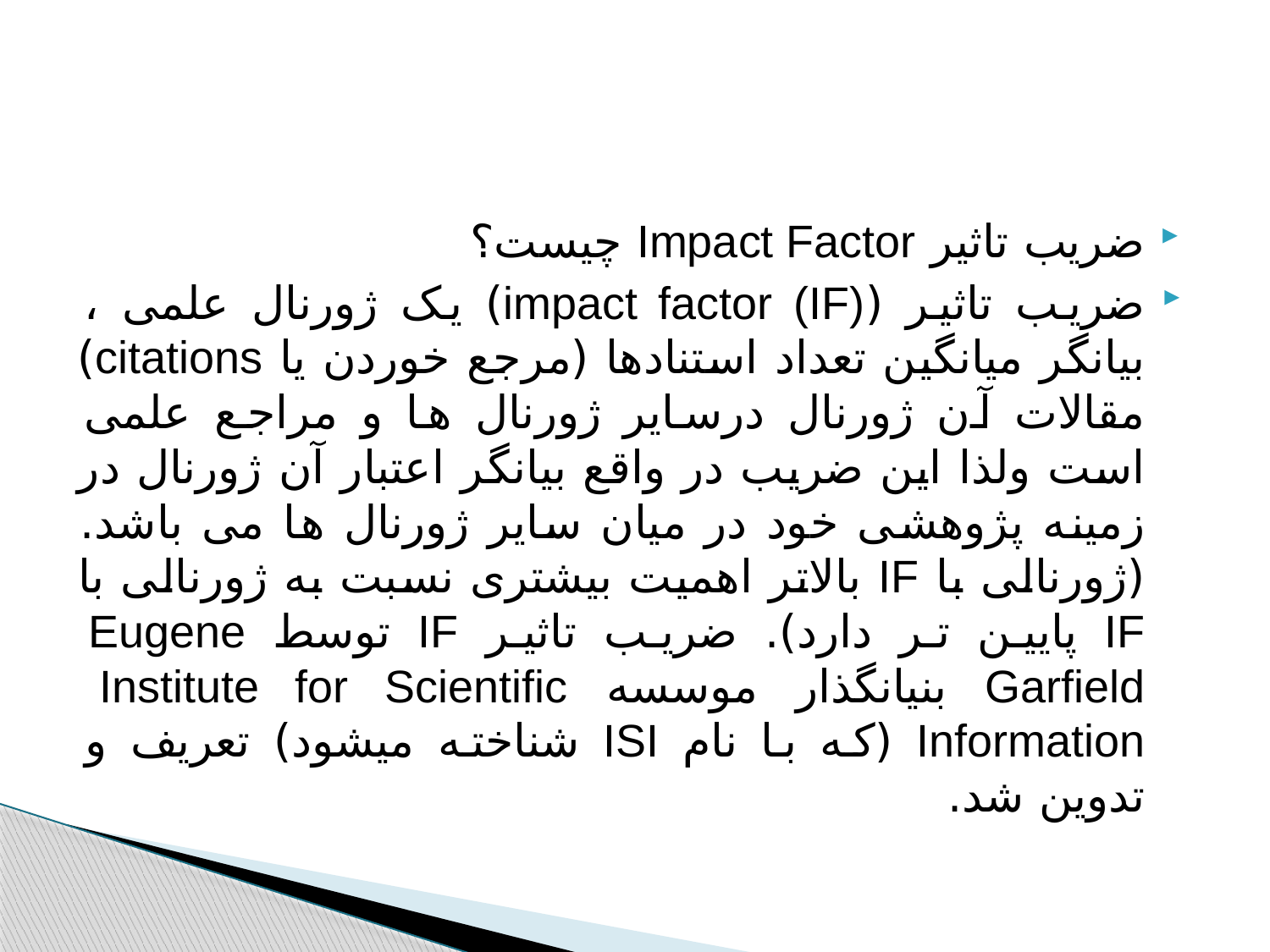

#
ضریب تاثیر Impact Factor چیست؟
ضریب تاثیر (impact factor (IF)) یک ژورنال علمی ، بیانگر میانگین تعداد استنادها (مرجع خوردن یا citations) مقالات آن ژورنال درسایر ژورنال ها و مراجع علمی است ولذا این ضریب در واقع بیانگر اعتبار آن ژورنال در زمینه پژوهشی خود در میان سایر ژورنال ها می باشد. (ژورنالی با IF بالاتر اهمیت بیشتری نسبت به ژورنالی با IF پایین تر دارد). ضریب تاثیر IF توسط Eugene Garfield بنیانگذار موسسه Institute for Scientific Information (که با نام ISI شناخته میشود) تعریف و تدوین شد.